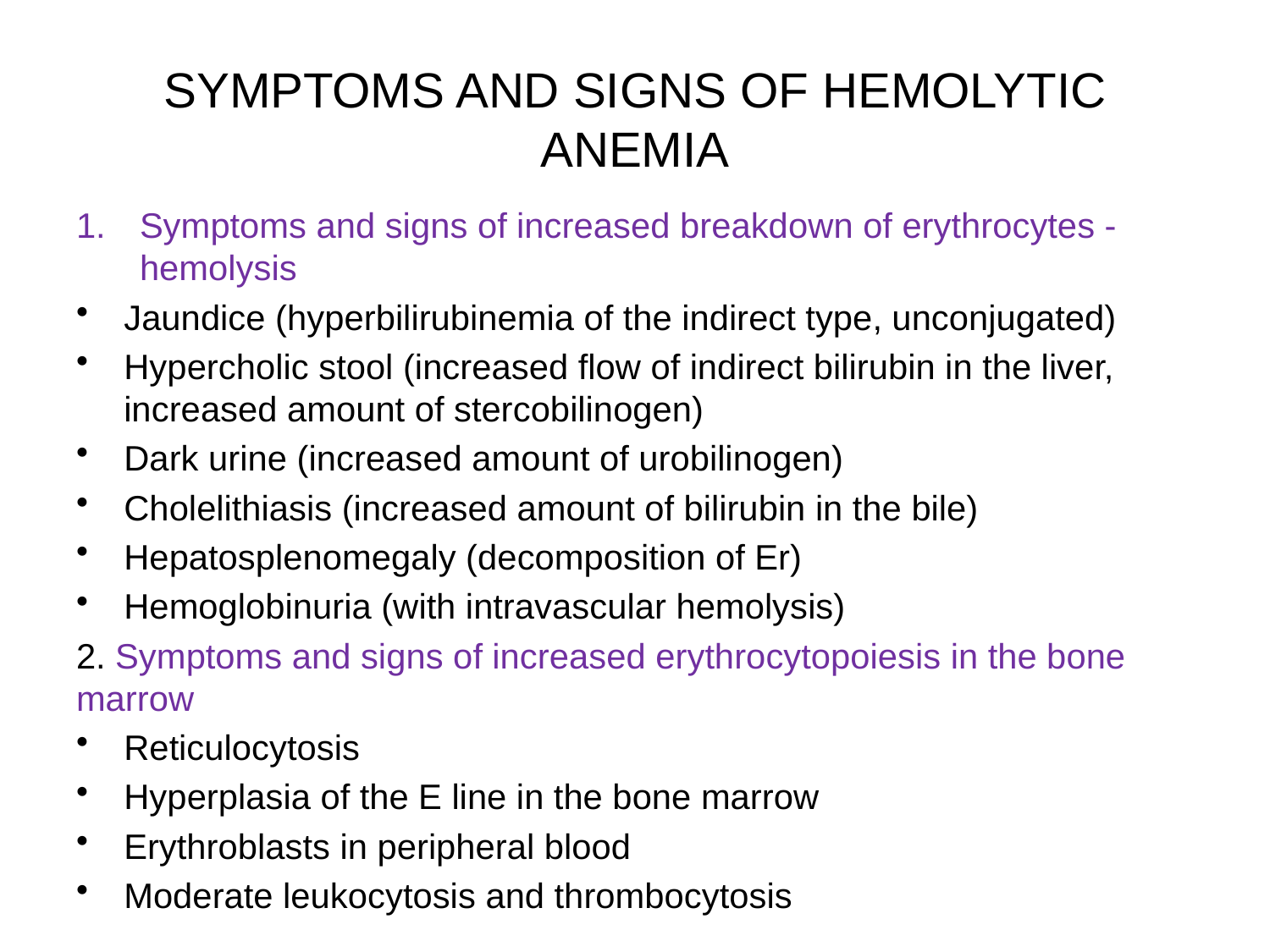

# SYMPTOMS AND SIGNS OF HEMOLYTIC ANEMIA
Symptoms and signs of increased breakdown of erythrocytes - hemolysis
Jaundice (hyperbilirubinemia of the indirect type, unconjugated)
Hypercholic stool (increased flow of indirect bilirubin in the liver, increased amount of stercobilinogen)
Dark urine (increased amount of urobilinogen)
Cholelithiasis (increased amount of bilirubin in the bile)
Hepatosplenomegaly (decomposition of Er)
Hemoglobinuria (with intravascular hemolysis)
2. Symptoms and signs of increased erythrocytopoiesis in the bone marrow
Reticulocytosis
Hyperplasia of the E line in the bone marrow
Erythroblasts in peripheral blood
Moderate leukocytosis and thrombocytosis